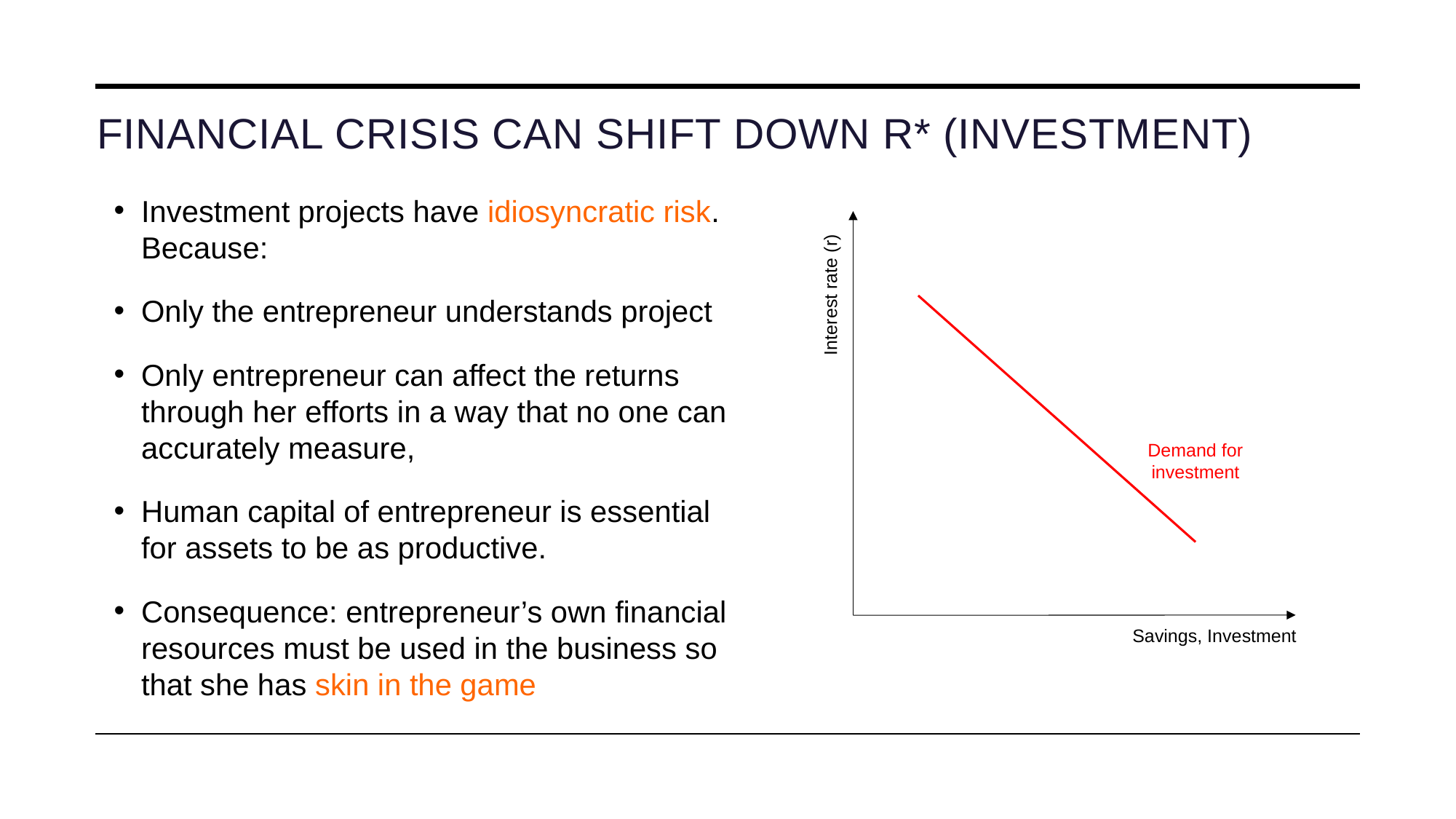

# Financial crisis can shift down r* (investment)
Investment projects have idiosyncratic risk. Because:
Only the entrepreneur understands project
Only entrepreneur can affect the returns through her efforts in a way that no one can accurately measure,
Human capital of entrepreneur is essential for assets to be as productive.
Consequence: entrepreneur’s own financial resources must be used in the business so that she has skin in the game
Interest rate (r)
Demand for
investment
Savings, Investment